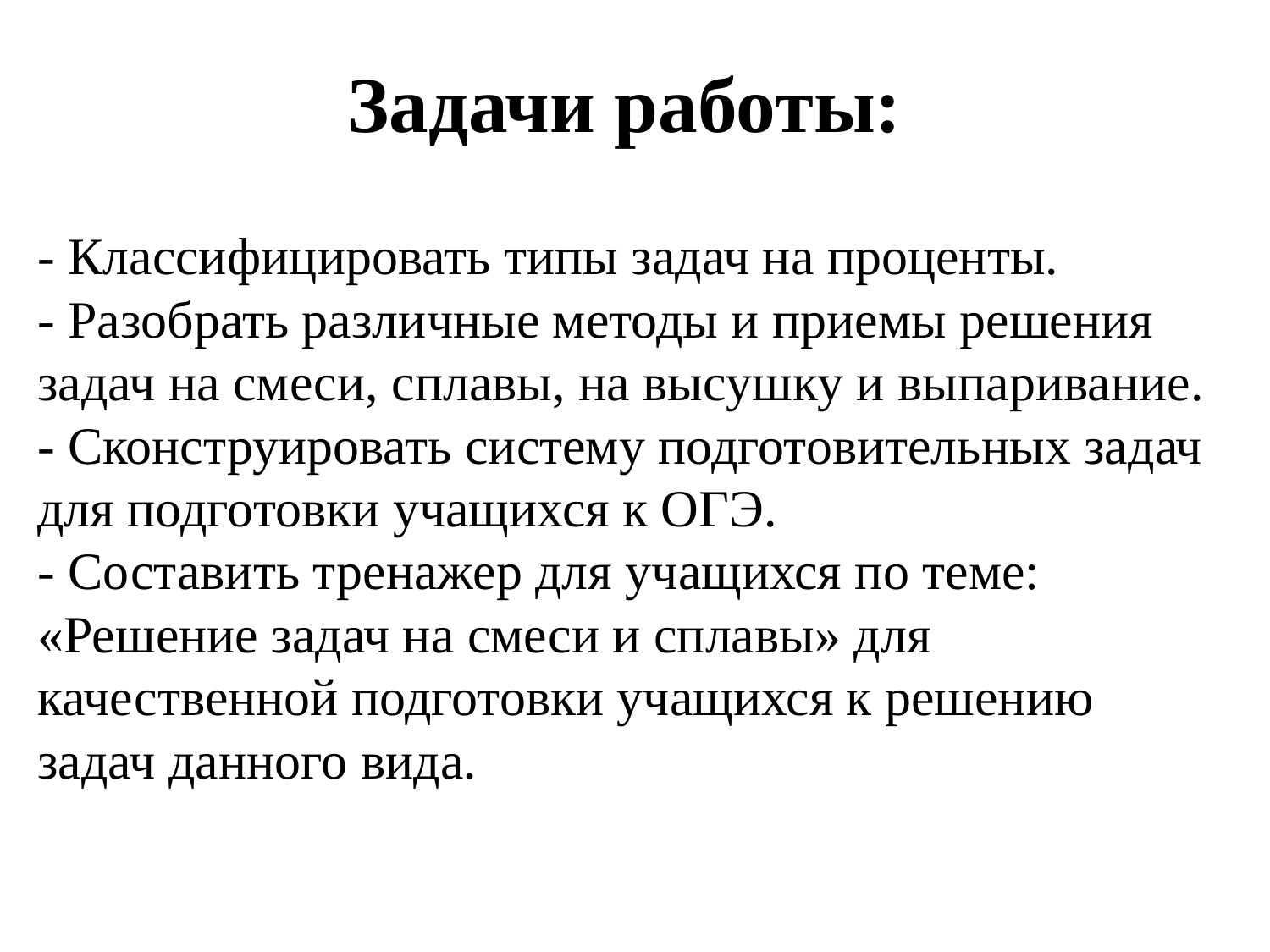

# Задачи работы:
- Классифицировать типы задач на проценты.
- Разобрать различные методы и приемы решения задач на смеси, сплавы, на высушку и выпаривание.
- Сконструировать систему подготовительных задач для подготовки учащихся к ОГЭ.
- Составить тренажер для учащихся по теме: «Решение задач на смеси и сплавы» для качественной подготовки учащихся к решению задач данного вида.